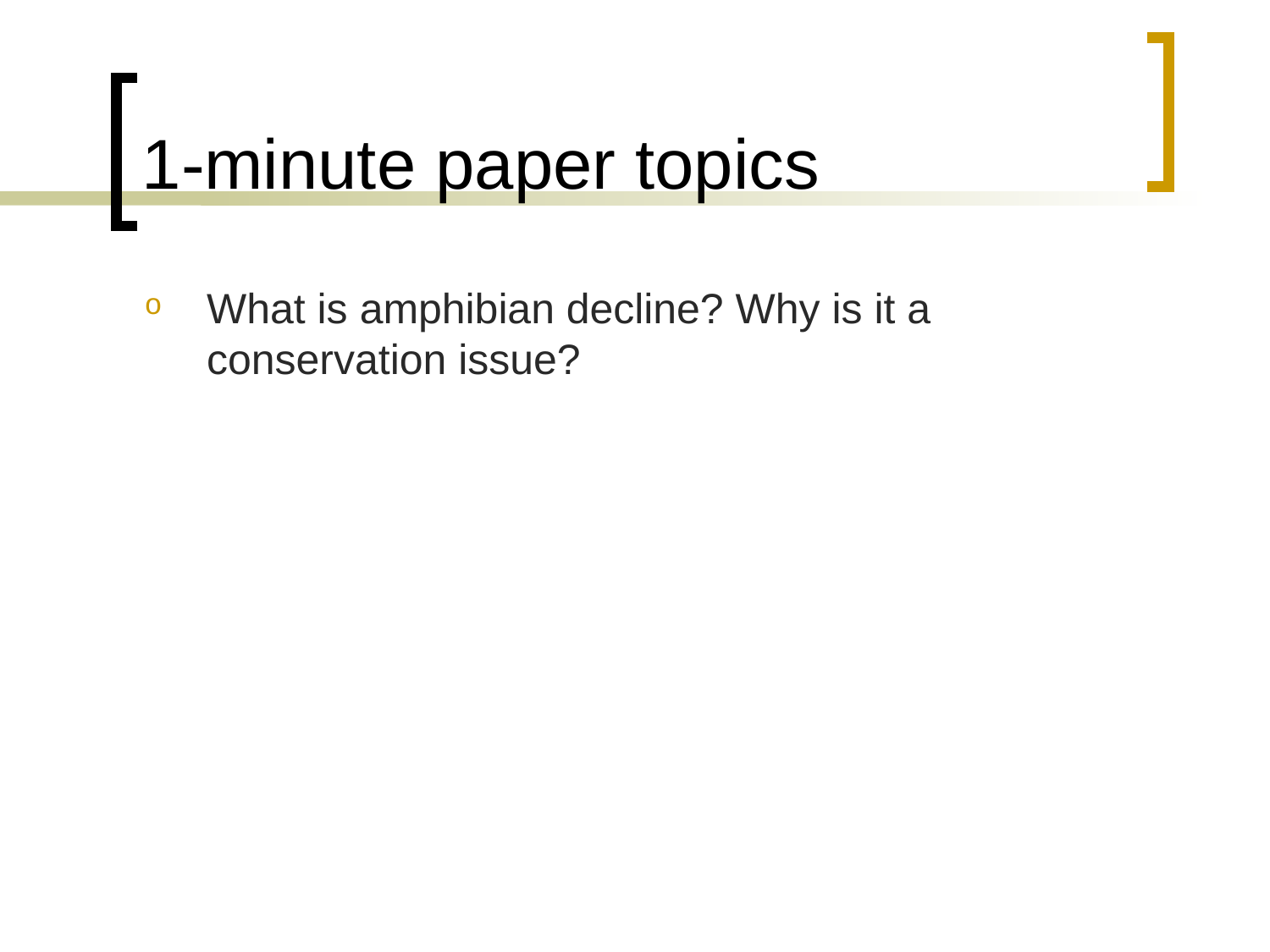

# 1-minute paper topics
What is amphibian decline? Why is it a conservation issue?